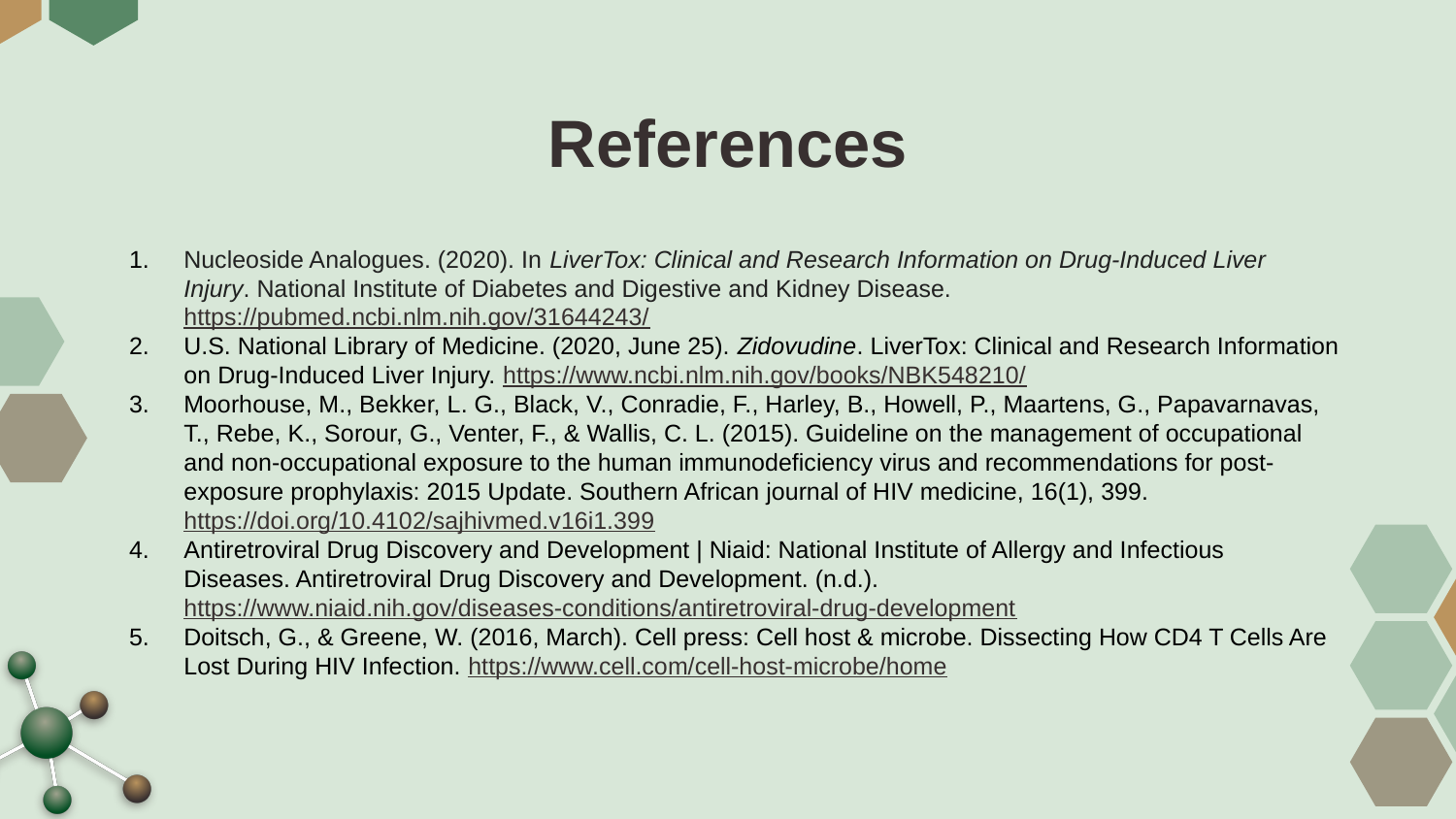

# References
Nucleoside Analogues. (2020). In LiverTox: Clinical and Research Information on Drug-Induced Liver Injury. National Institute of Diabetes and Digestive and Kidney Disease. https://pubmed.ncbi.nlm.nih.gov/31644243/
U.S. National Library of Medicine. (2020, June 25). Zidovudine. LiverTox: Clinical and Research Information on Drug-Induced Liver Injury. https://www.ncbi.nlm.nih.gov/books/NBK548210/
Moorhouse, M., Bekker, L. G., Black, V., Conradie, F., Harley, B., Howell, P., Maartens, G., Papavarnavas, T., Rebe, K., Sorour, G., Venter, F., & Wallis, C. L. (2015). Guideline on the management of occupational and non-occupational exposure to the human immunodeficiency virus and recommendations for post-exposure prophylaxis: 2015 Update. Southern African journal of HIV medicine, 16(1), 399. https://doi.org/10.4102/sajhivmed.v16i1.399
Antiretroviral Drug Discovery and Development | Niaid: National Institute of Allergy and Infectious Diseases. Antiretroviral Drug Discovery and Development. (n.d.). https://www.niaid.nih.gov/diseases-conditions/antiretroviral-drug-development
Doitsch, G., & Greene, W. (2016, March). Cell press: Cell host & microbe. Dissecting How CD4 T Cells Are Lost During HIV Infection. https://www.cell.com/cell-host-microbe/home